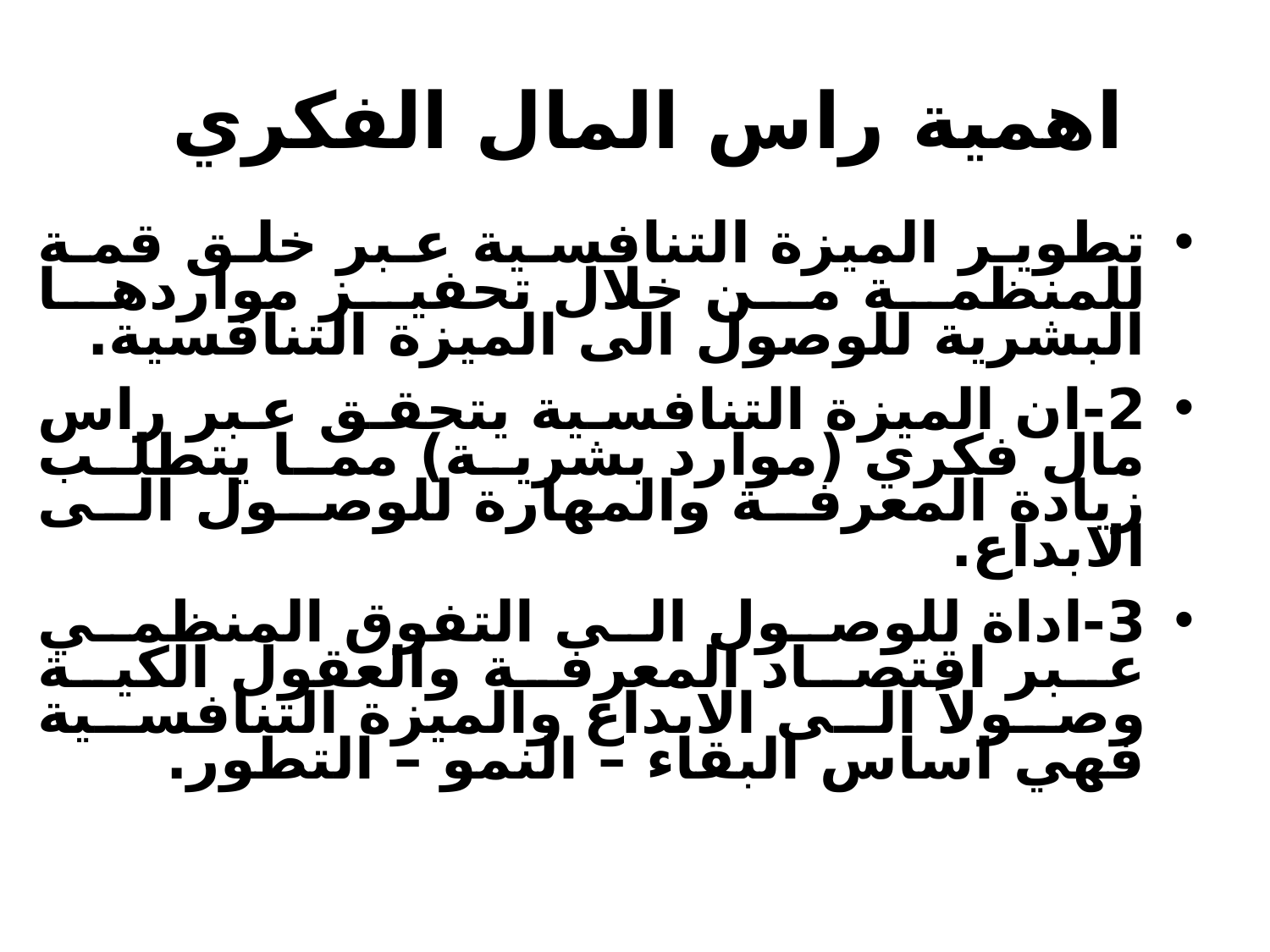

# اهمية راس المال الفكري
تطوير الميزة التنافسية عبر خلق قمة للمنظمة من خلال تحفيز مواردها البشرية للوصول الى الميزة التنافسية.
2-ان الميزة التنافسية يتحقق عبر راس مال فكري (موارد بشرية) مما يتطلب زيادة المعرفة والمهارة للوصول الى الابداع.
3-اداة للوصول الى التفوق المنظمي عبر اقتصاد المعرفة والعقول الكية وصولاً الى الابداع والميزة التنافسية فهي اساس البقاء – النمو – التطور.